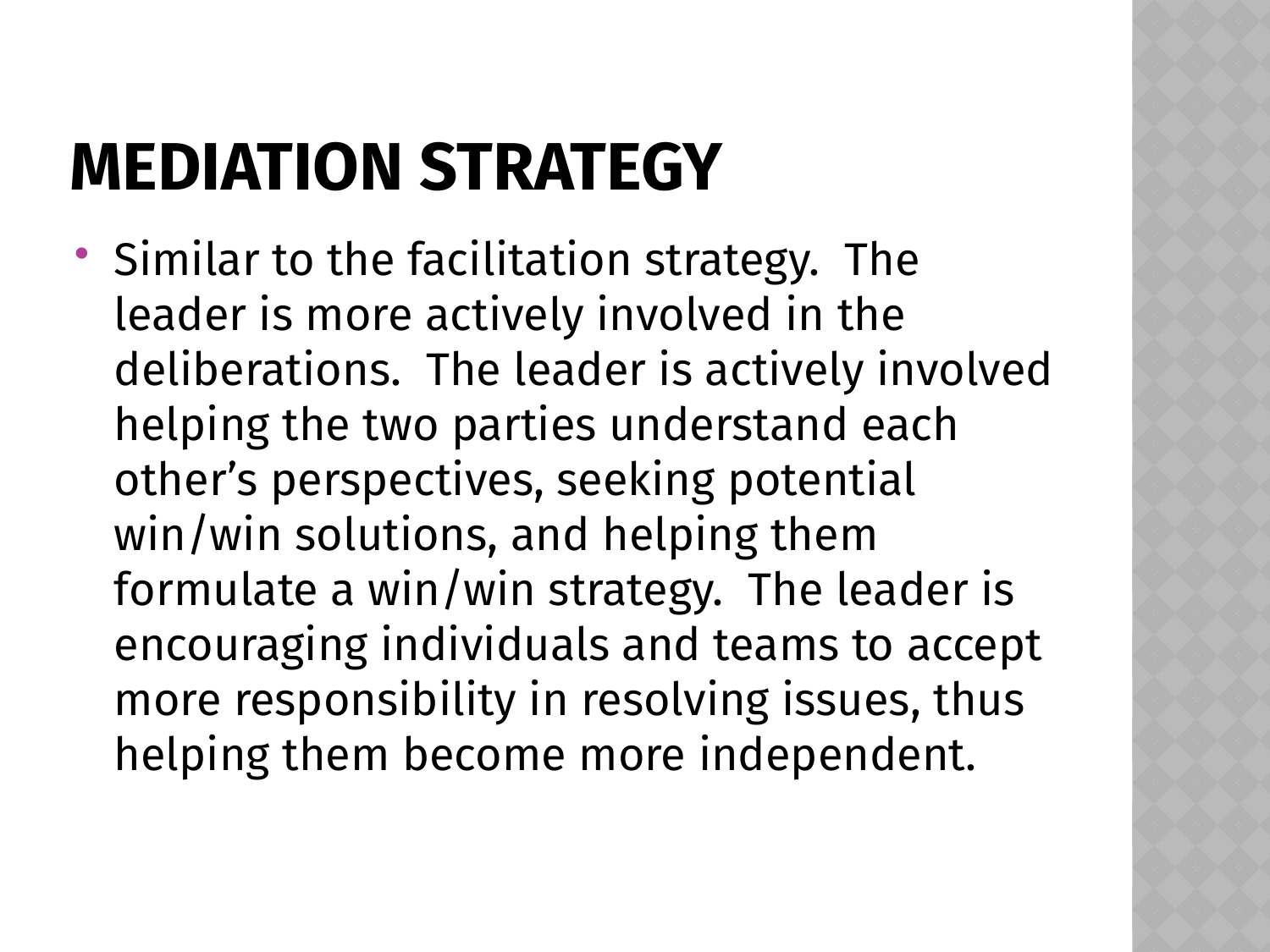

# Mediation strategy
Similar to the facilitation strategy.  The leader is more actively involved in the deliberations.  The leader is actively involved helping the two parties understand each other’s perspectives, seeking potential win/win solutions, and helping them formulate a win/win strategy.  The leader is encouraging individuals and teams to accept more responsibility in resolving issues, thus helping them become more independent.